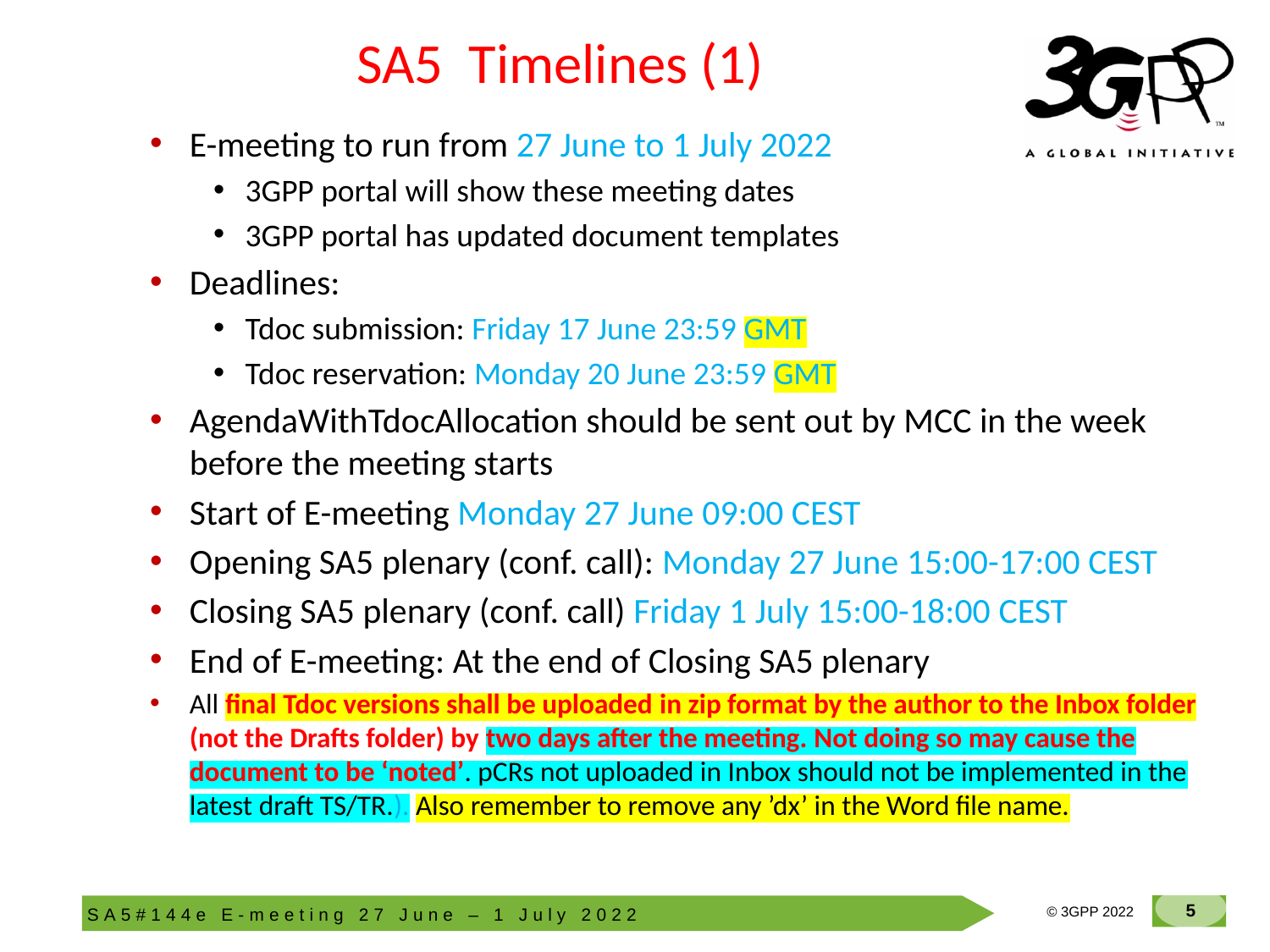

# SA5  Timelines (1)
E-meeting to run from 27 June to 1 July 2022
3GPP portal will show these meeting dates
3GPP portal has updated document templates
Deadlines:
Tdoc submission: Friday 17 June 23:59 GMT
Tdoc reservation: Monday 20 June 23:59 GMT
AgendaWithTdocAllocation should be sent out by MCC in the week before the meeting starts
Start of E-meeting Monday 27 June 09:00 CEST
Opening SA5 plenary (conf. call): Monday 27 June 15:00-17:00 CEST
Closing SA5 plenary (conf. call) Friday 1 July 15:00-18:00 CEST
End of E-meeting: At the end of Closing SA5 plenary
All final Tdoc versions shall be uploaded in zip format by the author to the Inbox folder (not the Drafts folder) by two days after the meeting. Not doing so may cause the document to be ‘noted’. pCRs not uploaded in Inbox should not be implemented in the latest draft TS/TR.). Also remember to remove any ’dx’ in the Word file name.